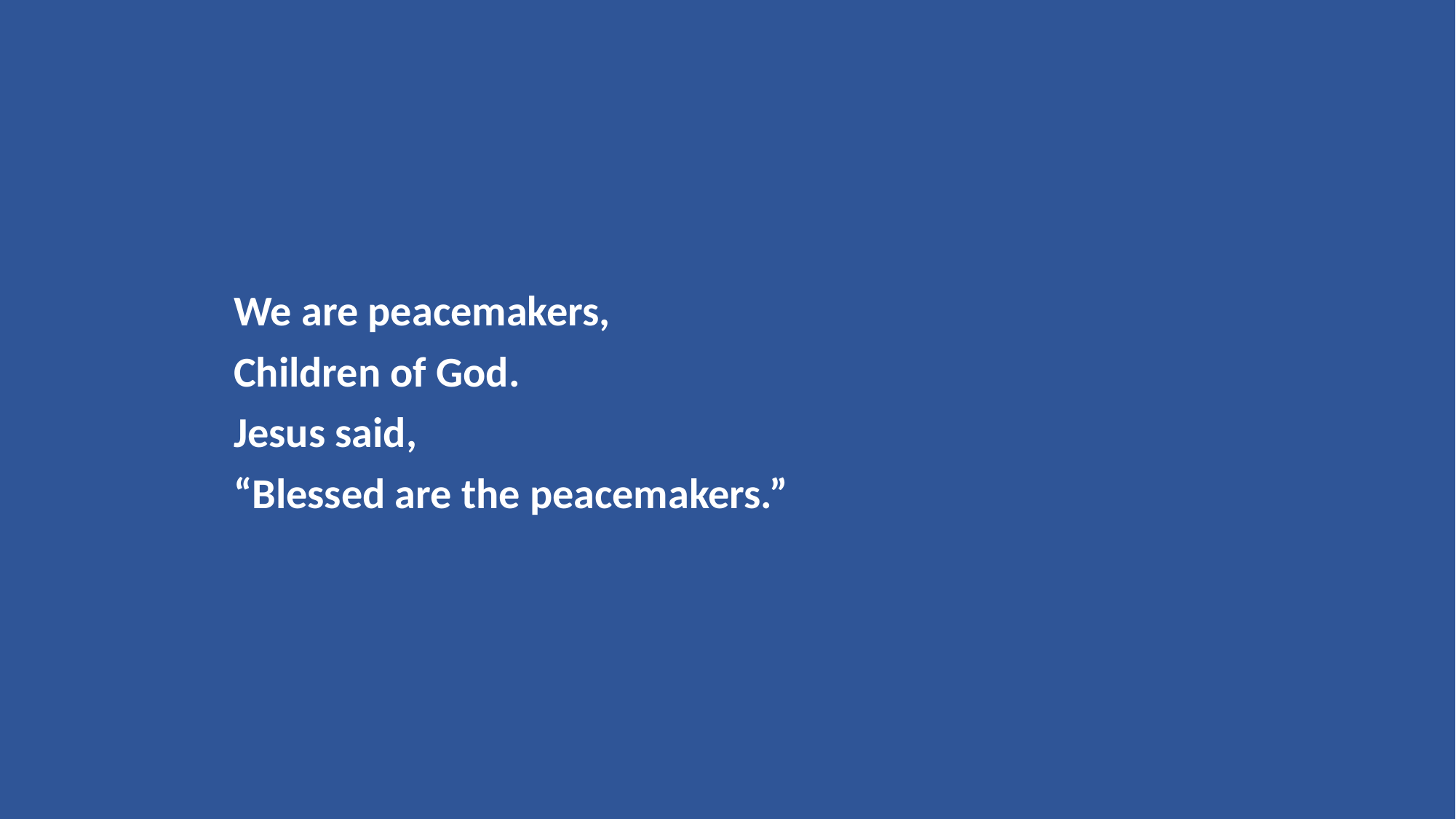

We are peacemakers,
Children of God.
Jesus said,
“Blessed are the peacemakers.”